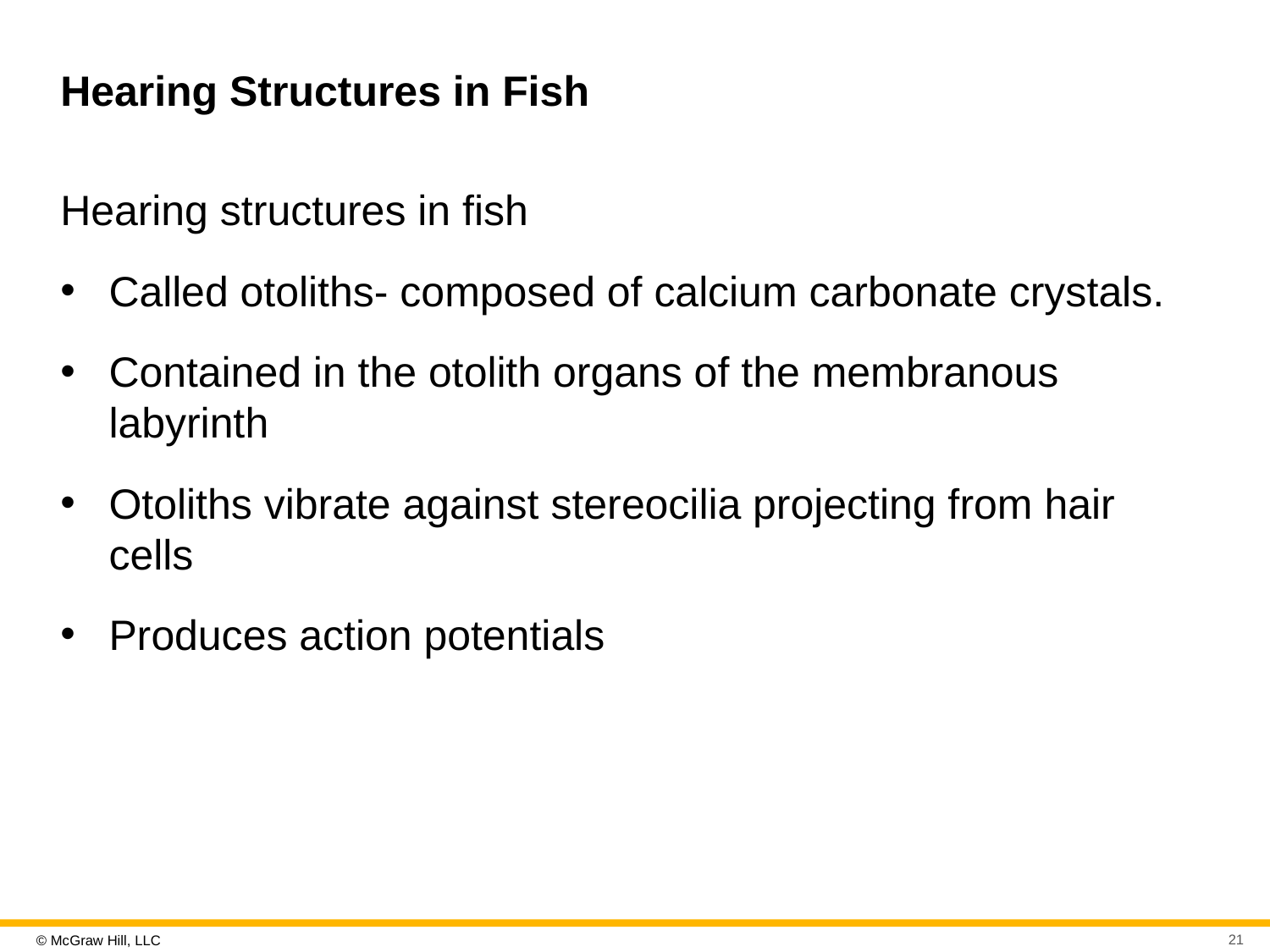

# Hearing Structures in Fish
Hearing structures in fish
Called otoliths- composed of calcium carbonate crystals.
Contained in the otolith organs of the membranous labyrinth
Otoliths vibrate against stereocilia projecting from hair cells
Produces action potentials
21